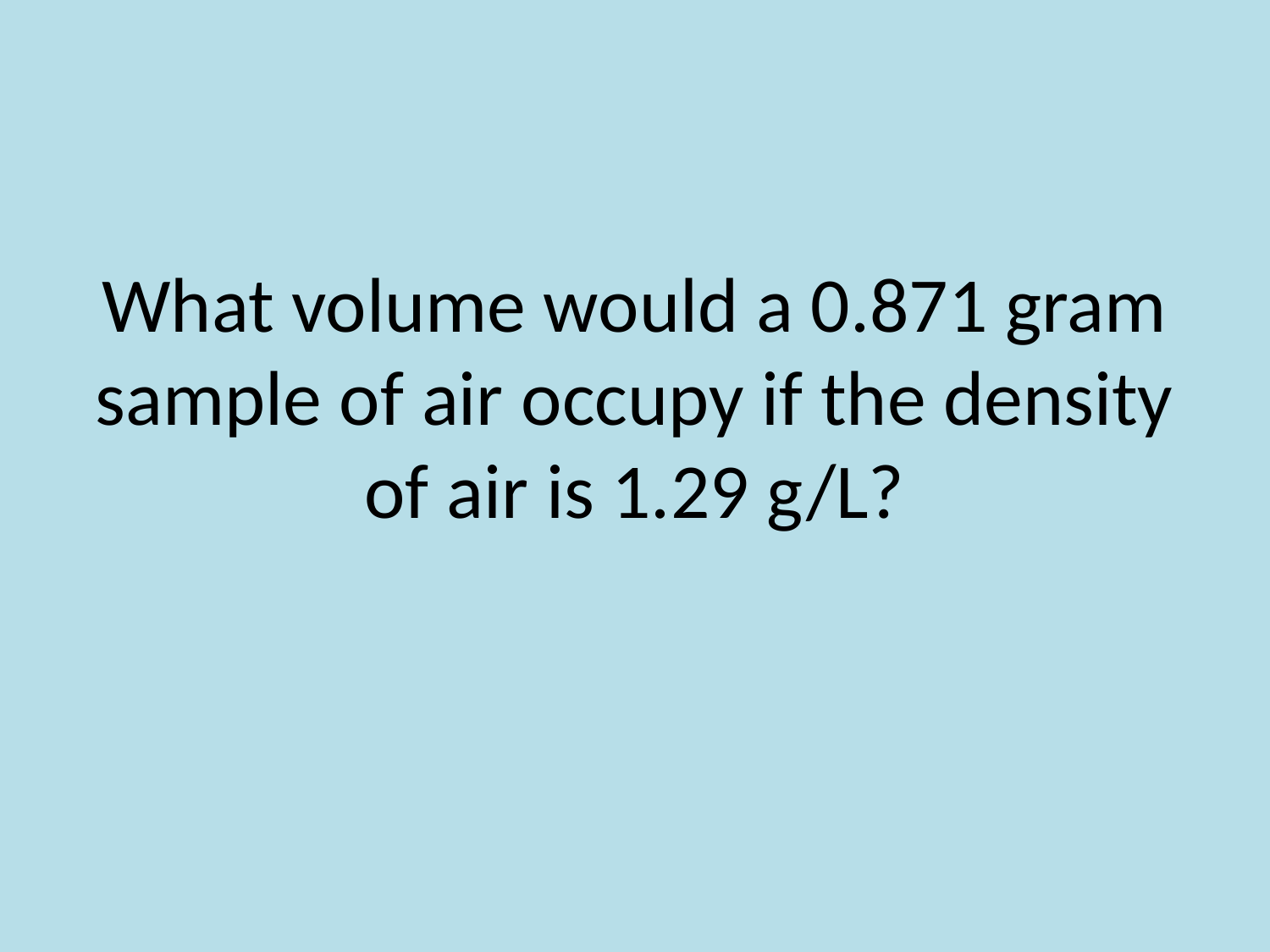

# What volume would a 0.871 gram sample of air occupy if the density of air is 1.29 g/L?